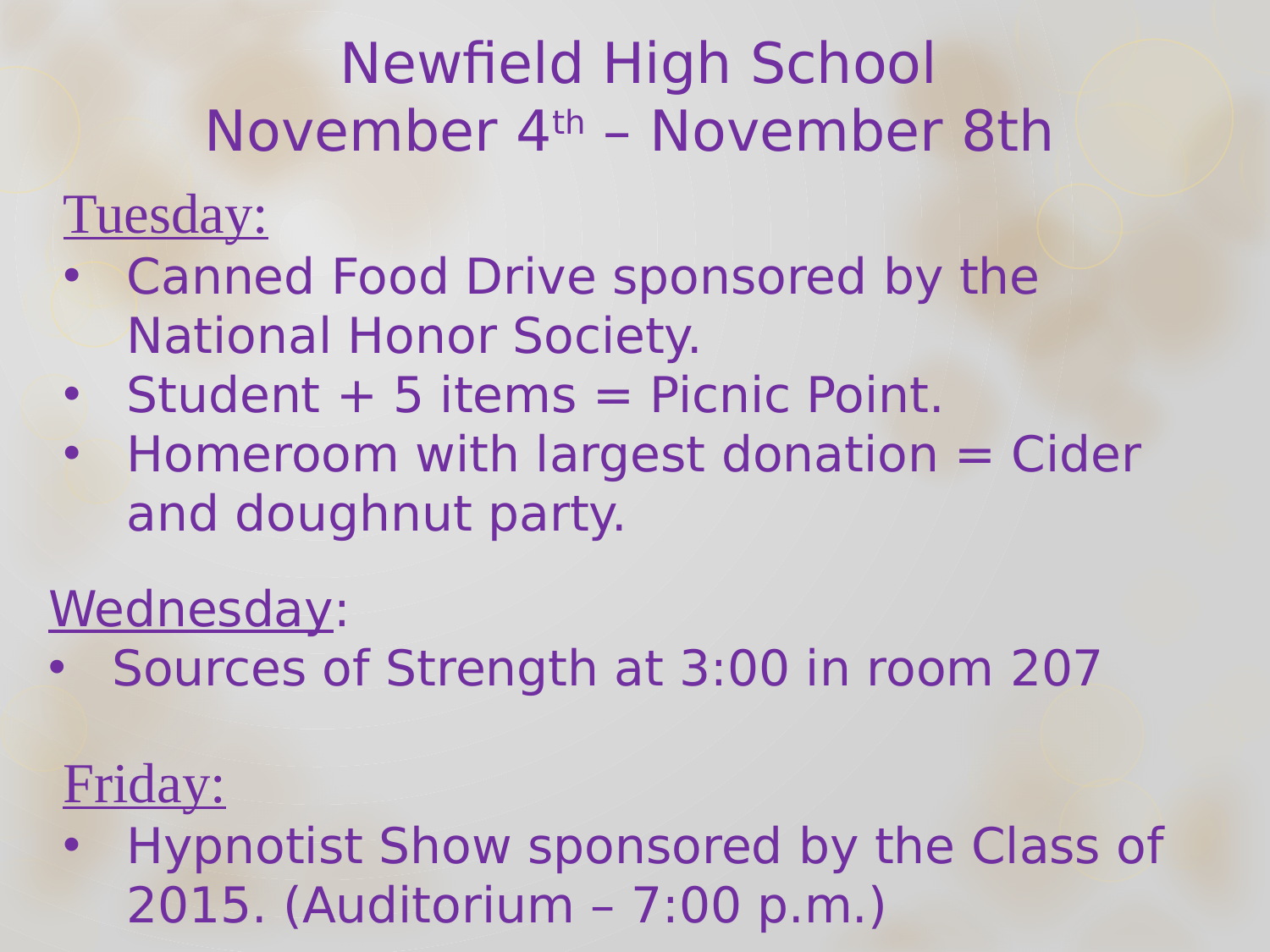

Newfield High School
November 4th – November 8th
Tuesday:
Canned Food Drive sponsored by the National Honor Society.
Student + 5 items = Picnic Point.
Homeroom with largest donation = Cider and doughnut party.
Wednesday:
Sources of Strength at 3:00 in room 207
Friday:
Hypnotist Show sponsored by the Class of 2015. (Auditorium – 7:00 p.m.)